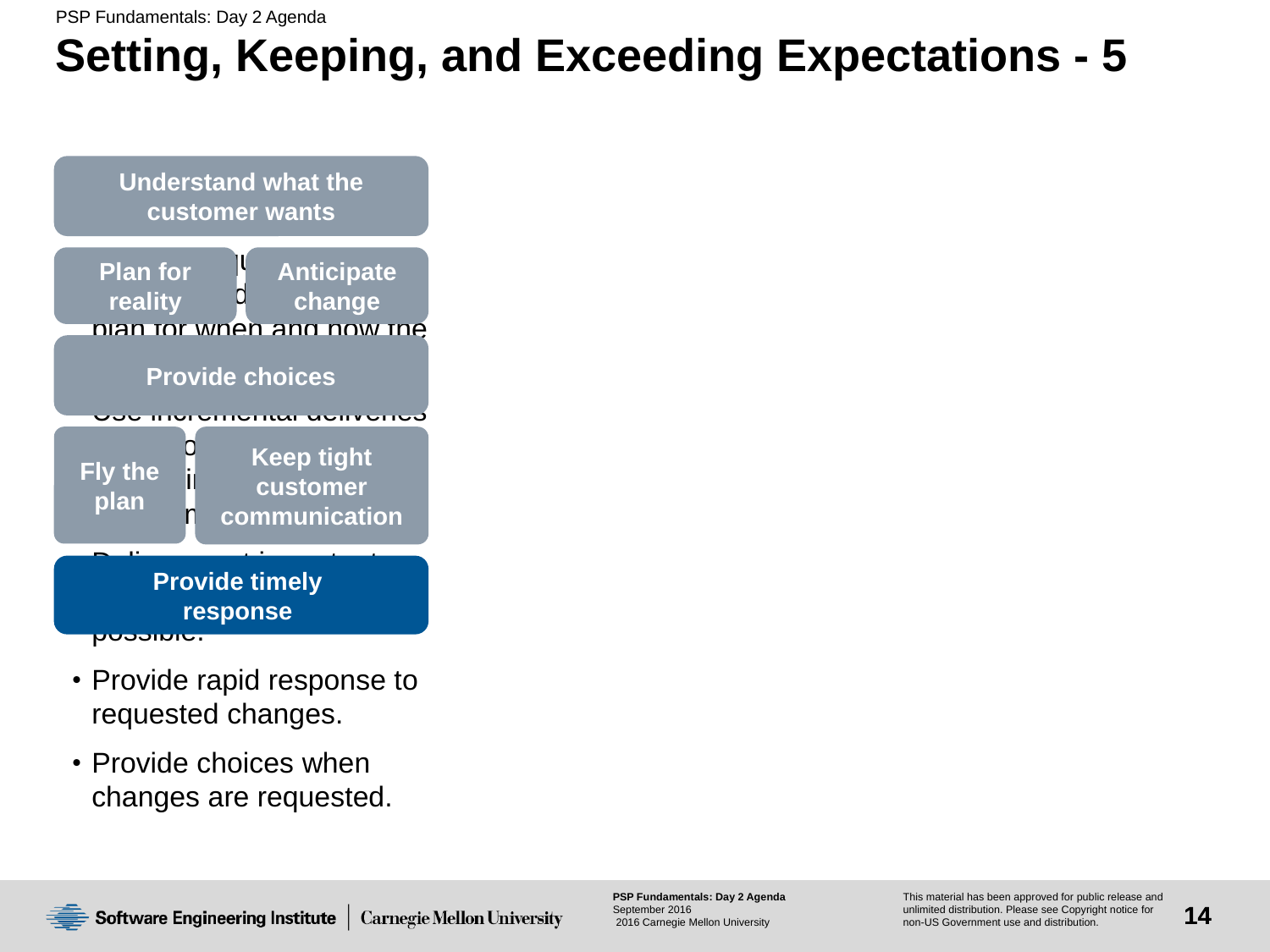

# Setting, Keeping, and Exceeding Expectations - 5
Understand what the
customer wants
It is important to be responsive.
When a request is made, provide feedback with a plan for when and how the request can be satisfied.
Use incremental deliveries when you can’t deliver everything
in the time required.
Deliver most important functionality as early as possible.
Provide rapid response to requested changes.
Provide choices when changes are requested.
Plan for reality
Anticipate change
Provide choices
Fly the plan
Keep tight customer
communication
Provide timely
response